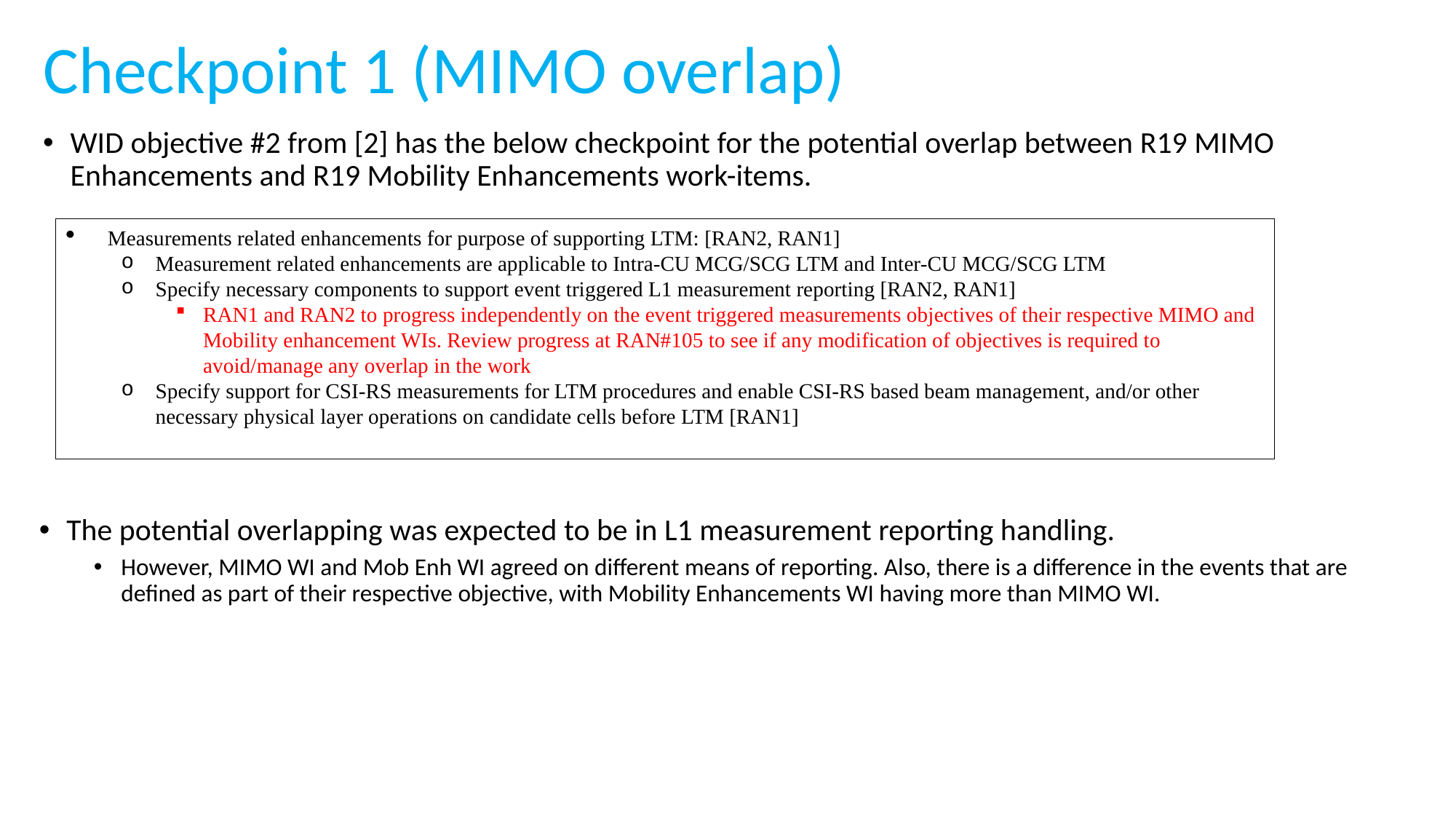

Checkpoint 1 (MIMO overlap)
WID objective #2 from [2] has the below checkpoint for the potential overlap between R19 MIMO Enhancements and R19 Mobility Enhancements work-items.

Measurements related enhancements for purpose of supporting LTM: [RAN2, RAN1]
Measurement related enhancements are applicable to Intra-CU MCG/SCG LTM and Inter-CU MCG/SCG LTM
Specify necessary components to support event triggered L1 measurement reporting [RAN2, RAN1]
RAN1 and RAN2 to progress independently on the event triggered measurements objectives of their respective MIMO and Mobility enhancement WIs. Review progress at RAN#105 to see if any modification of objectives is required to avoid/manage any overlap in the work
Specify support for CSI-RS measurements for LTM procedures and enable CSI-RS based beam management, and/or other necessary physical layer operations on candidate cells before LTM [RAN1]

The potential overlapping was expected to be in L1 measurement reporting handling.
However, MIMO WI and Mob Enh WI agreed on different means of reporting. Also, there is a difference in the events that are defined as part of their respective objective, with Mobility Enhancements WI having more than MIMO WI.